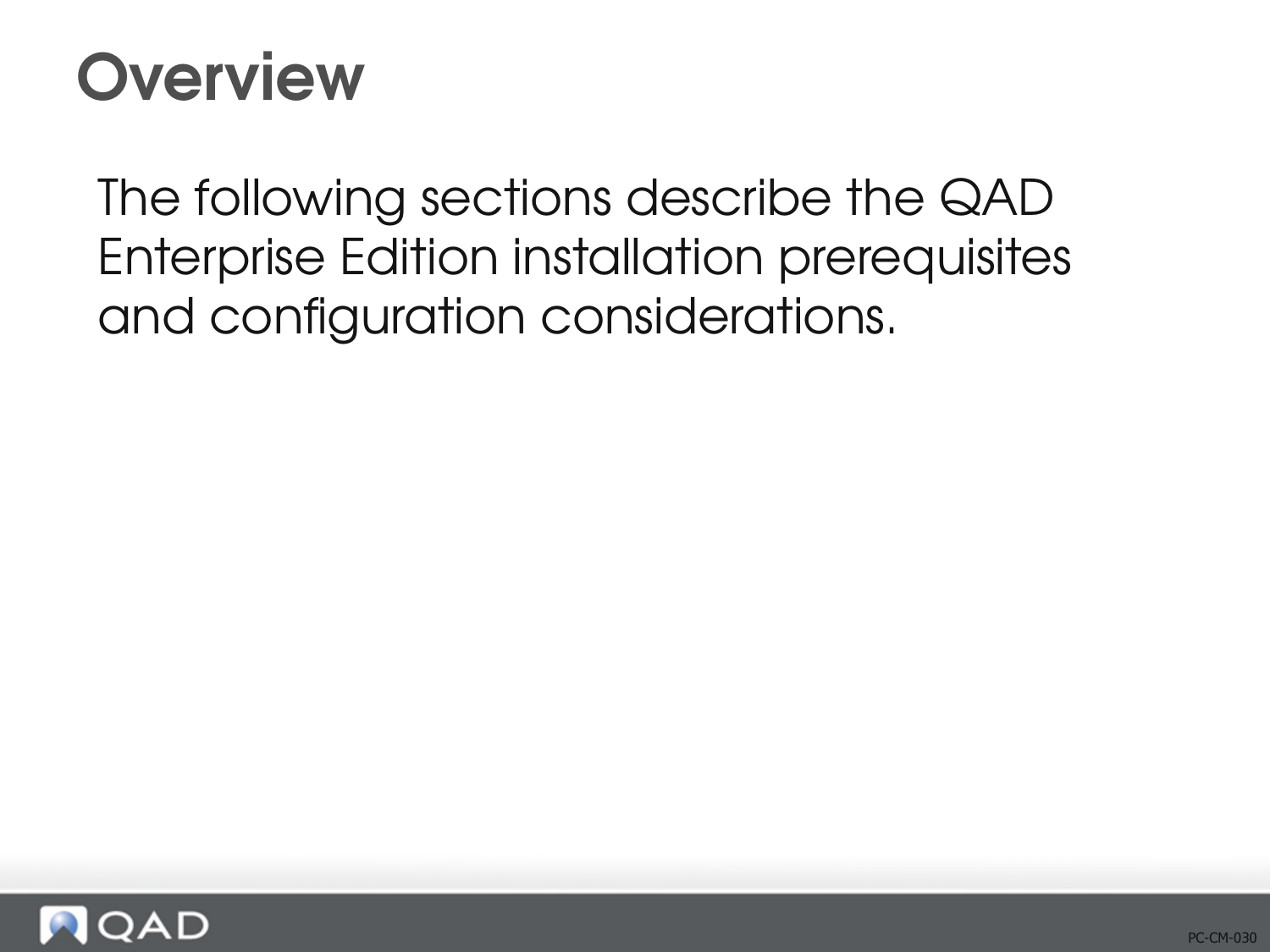

# Overview
The following sections describe the QAD Enterprise Edition installation prerequisites and configuration considerations.
PC-CM-030